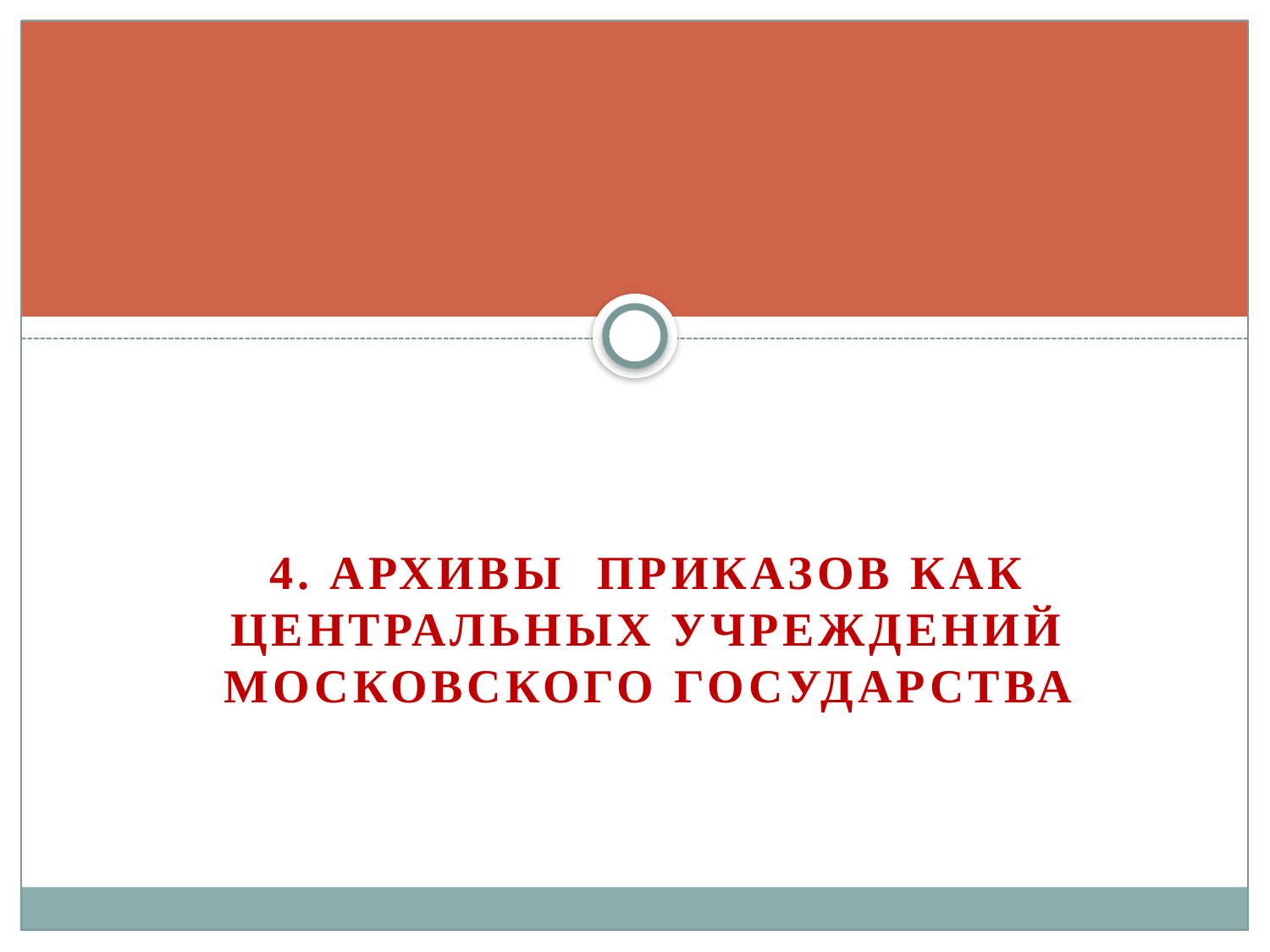

4. Архивы  приказов как центральных учреждений Московского государства